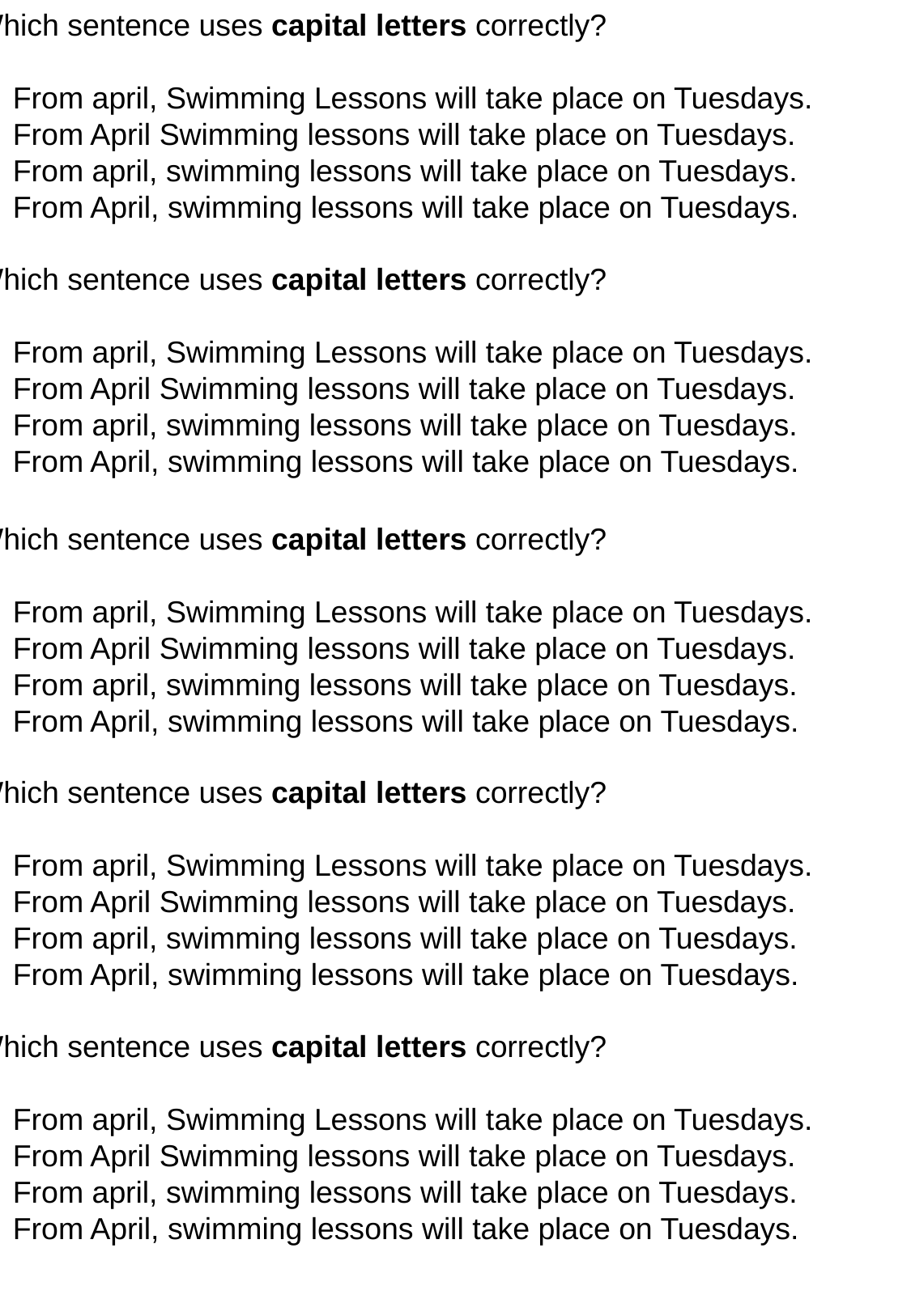

Which sentence uses capital letters correctly?

From april, Swimming Lessons will take place on Tuesdays.
From April Swimming lessons will take place on Tuesdays.
From april, swimming lessons will take place on Tuesdays.
From April, swimming lessons will take place on Tuesdays.
Which sentence uses capital letters correctly?

From april, Swimming Lessons will take place on Tuesdays.
From April Swimming lessons will take place on Tuesdays.
From april, swimming lessons will take place on Tuesdays.
From April, swimming lessons will take place on Tuesdays.
Which sentence uses capital letters correctly?

From april, Swimming Lessons will take place on Tuesdays.
From April Swimming lessons will take place on Tuesdays.
From april, swimming lessons will take place on Tuesdays.
From April, swimming lessons will take place on Tuesdays.
Which sentence uses capital letters correctly?

From april, Swimming Lessons will take place on Tuesdays.
From April Swimming lessons will take place on Tuesdays.
From april, swimming lessons will take place on Tuesdays.
From April, swimming lessons will take place on Tuesdays.
Which sentence uses capital letters correctly?

From april, Swimming Lessons will take place on Tuesdays.
From April Swimming lessons will take place on Tuesdays.
From april, swimming lessons will take place on Tuesdays.
From April, swimming lessons will take place on Tuesdays.